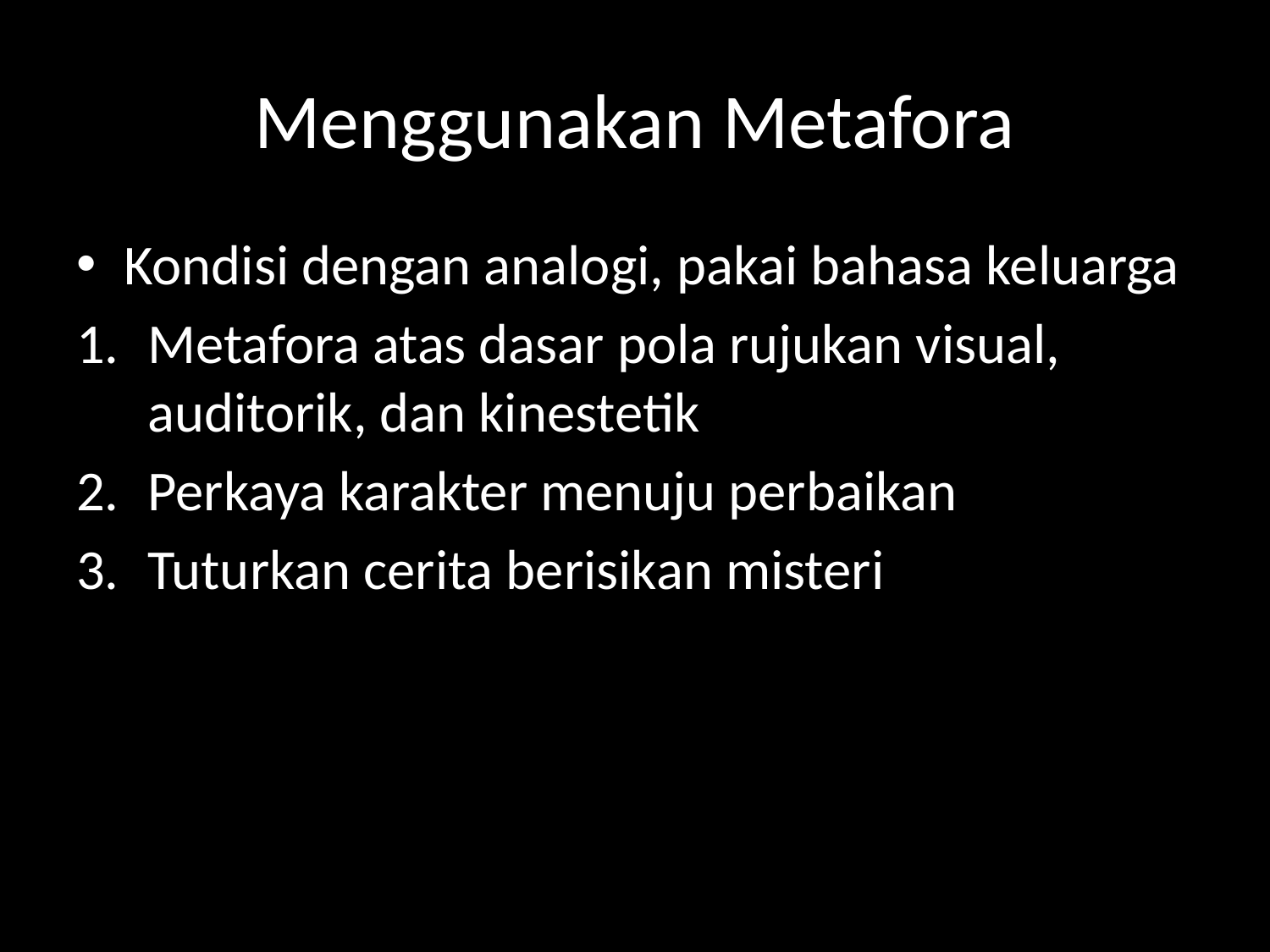

# Menggunakan Metafora
Kondisi dengan analogi, pakai bahasa keluarga
Metafora atas dasar pola rujukan visual, auditorik, dan kinestetik
Perkaya karakter menuju perbaikan
Tuturkan cerita berisikan misteri